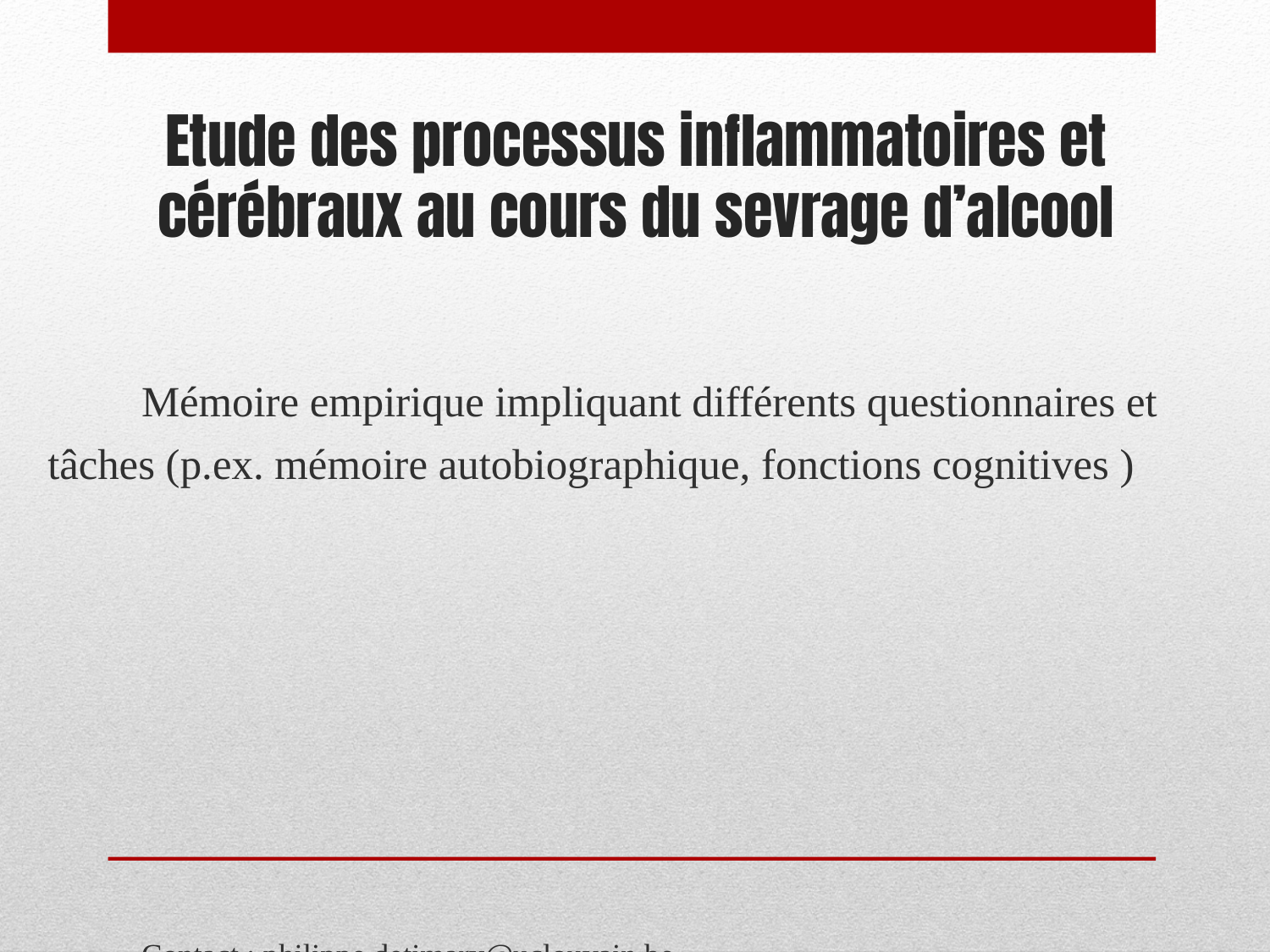

# Etude des processus inflammatoires et cérébraux au cours du sevrage d’alcool
	Mémoire empirique impliquant différents questionnaires et 	tâches (p.ex. mémoire autobiographique, fonctions cognitives )

			Contact : philippe.detimary@uclouvain.be